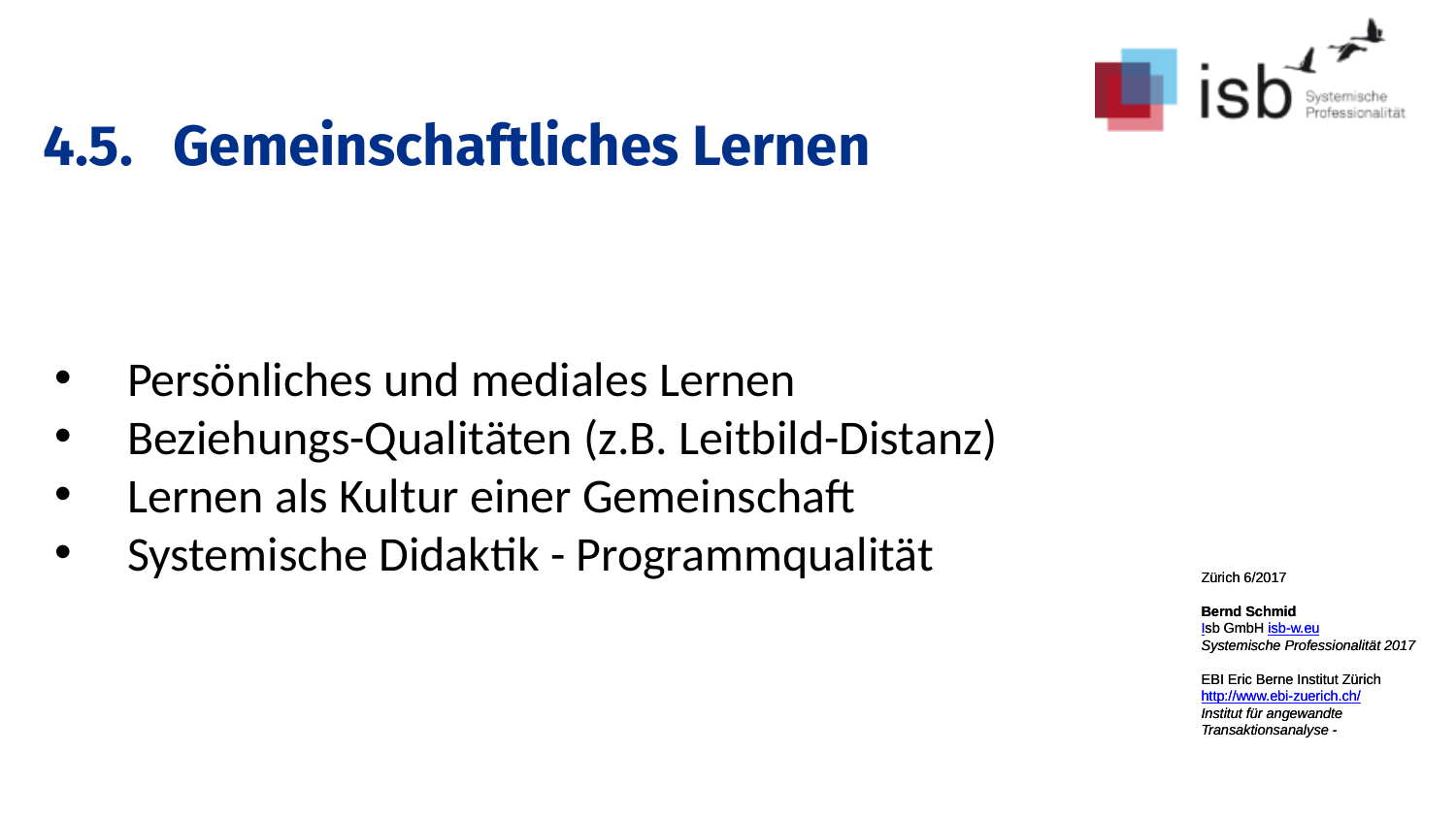

4.5.   Gemeinschaftliches Lernen
Persönliches und mediales Lernen
Beziehungs-Qualitäten (z.B. Leitbild-Distanz)
Lernen als Kultur einer Gemeinschaft
Systemische Didaktik - Programmqualität

Zürich 6/2017
Bernd Schmid
Isb GmbH isb-w.eu
Systemische Professionalität 2017

EBI Eric Berne Institut Zürich
http://www.ebi-zuerich.ch/
Institut für angewandte Transaktionsanalyse -